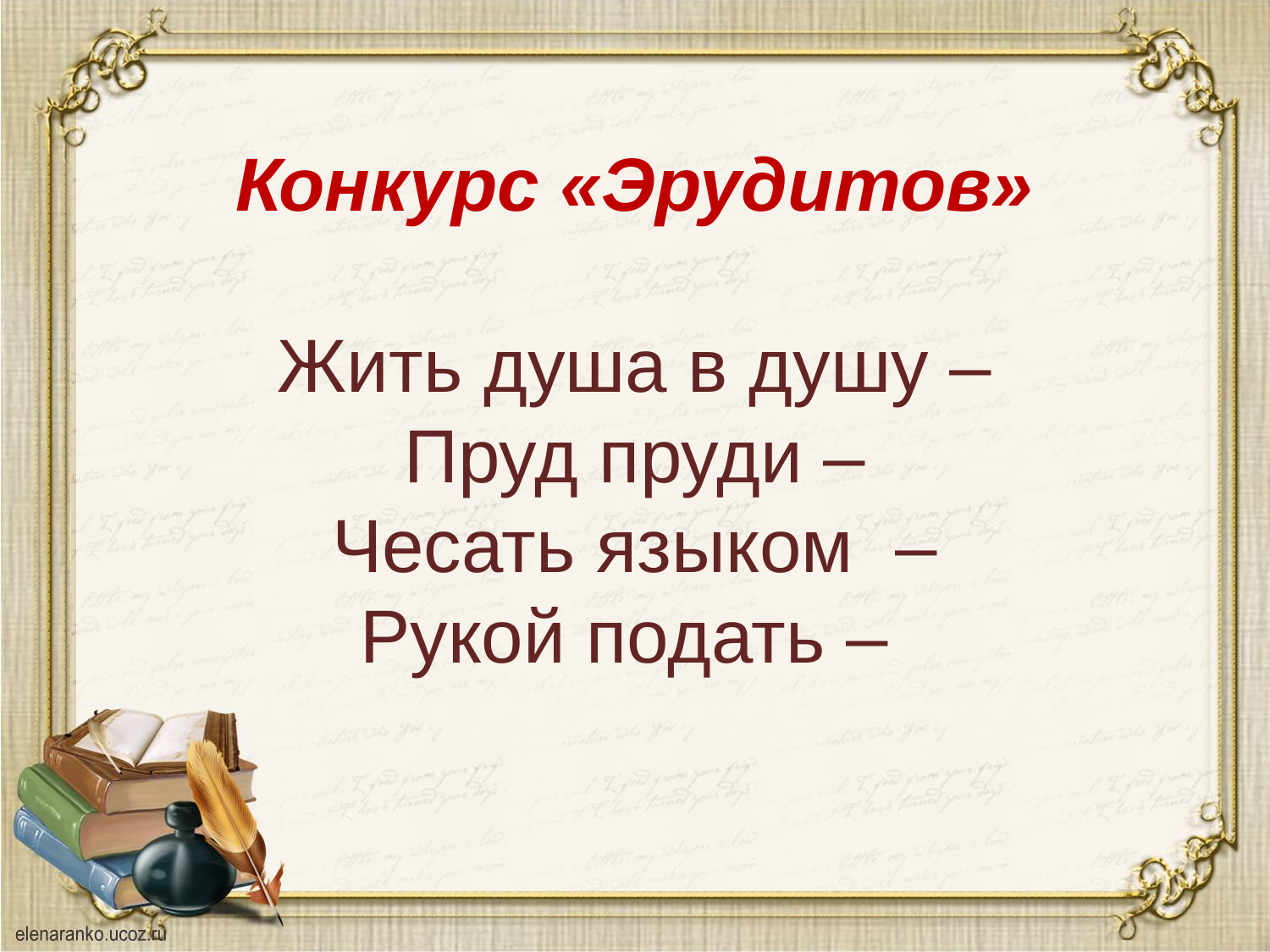

# Конкурс «Эрудитов» Жить душа в душу – Пруд пруди – Чесать языком  – Рукой подать –